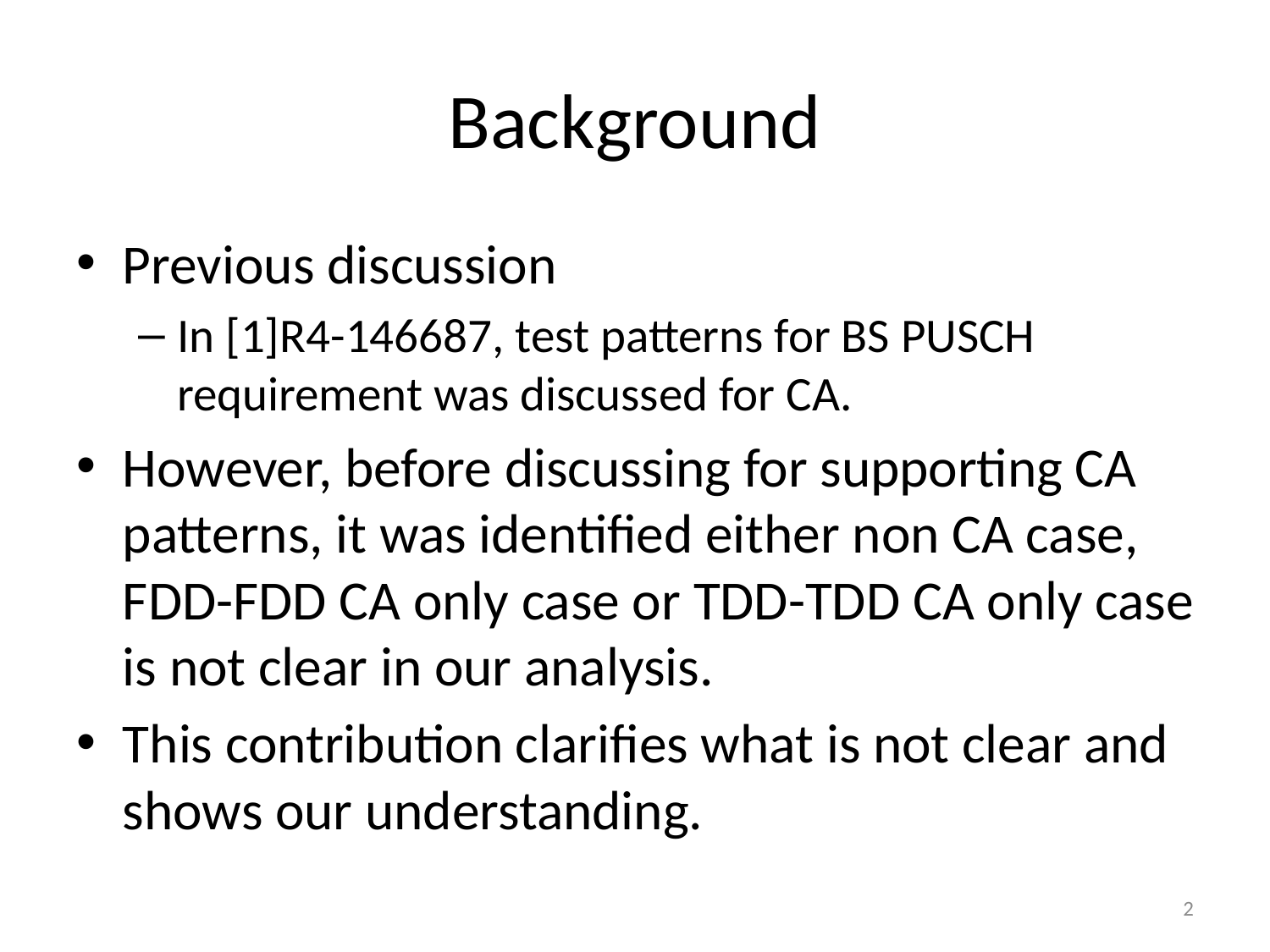

# Background
Previous discussion
In [1]R4-146687, test patterns for BS PUSCH requirement was discussed for CA.
However, before discussing for supporting CA patterns, it was identified either non CA case, FDD-FDD CA only case or TDD-TDD CA only case is not clear in our analysis.
This contribution clarifies what is not clear and shows our understanding.
2